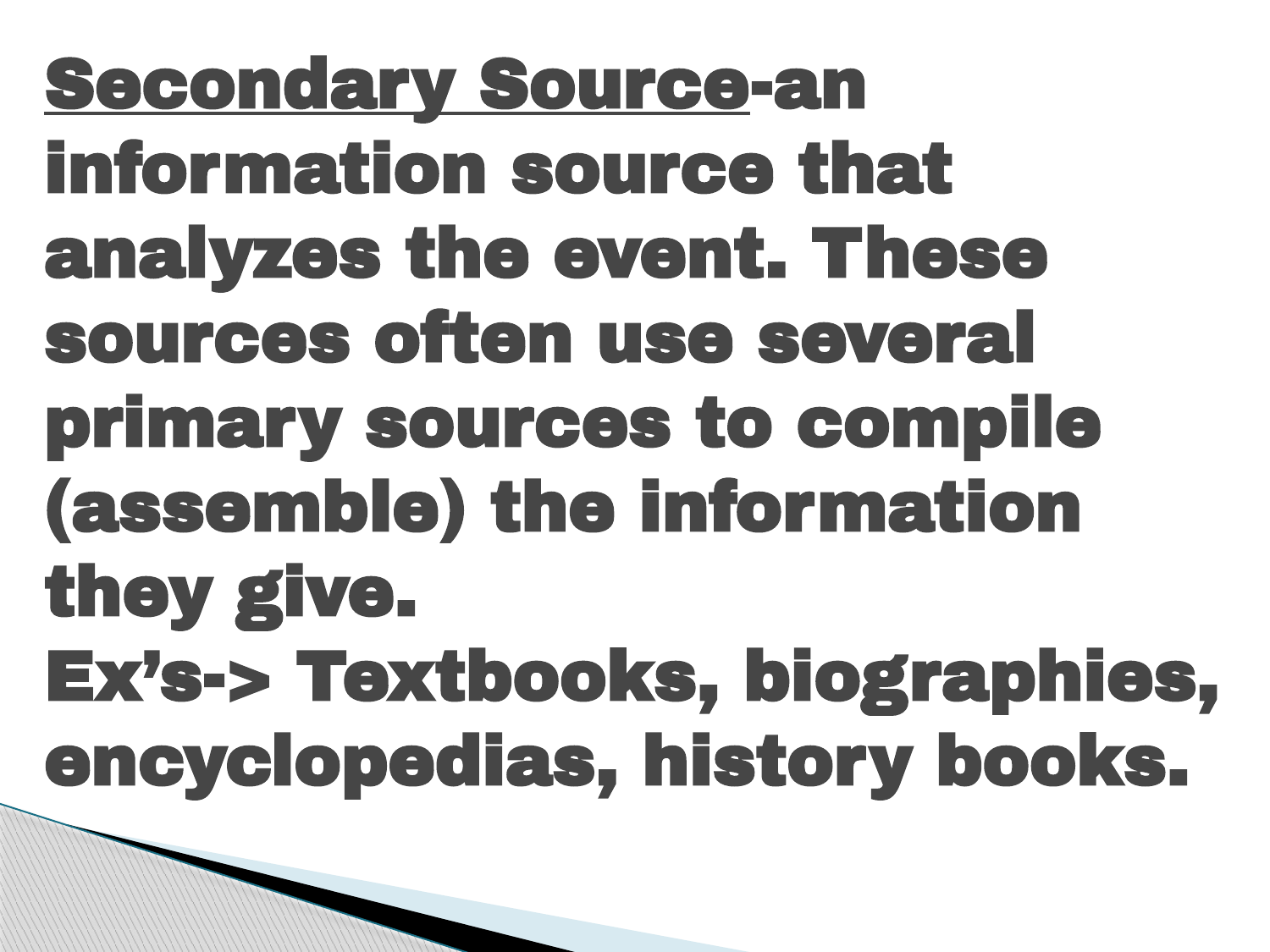

# Secondary Source-an information source that analyzes the event. These sources often use several primary sources to compile (assemble) the information they give. Ex’s-> Textbooks, biographies, encyclopedias, history books.